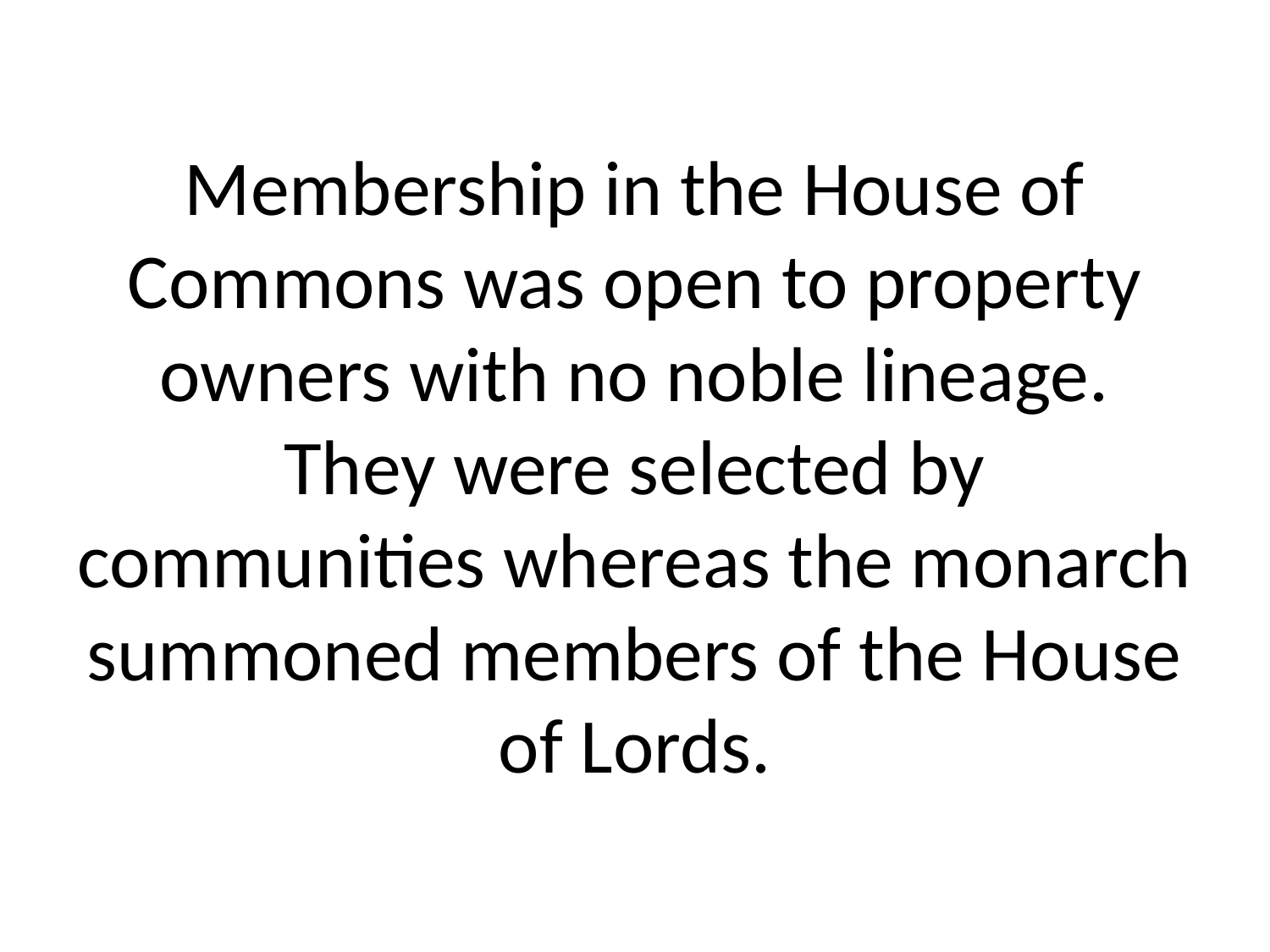

# Membership in the House of Commons was open to property owners with no noble lineage. They were selected by communities whereas the monarch summoned members of the House of Lords.